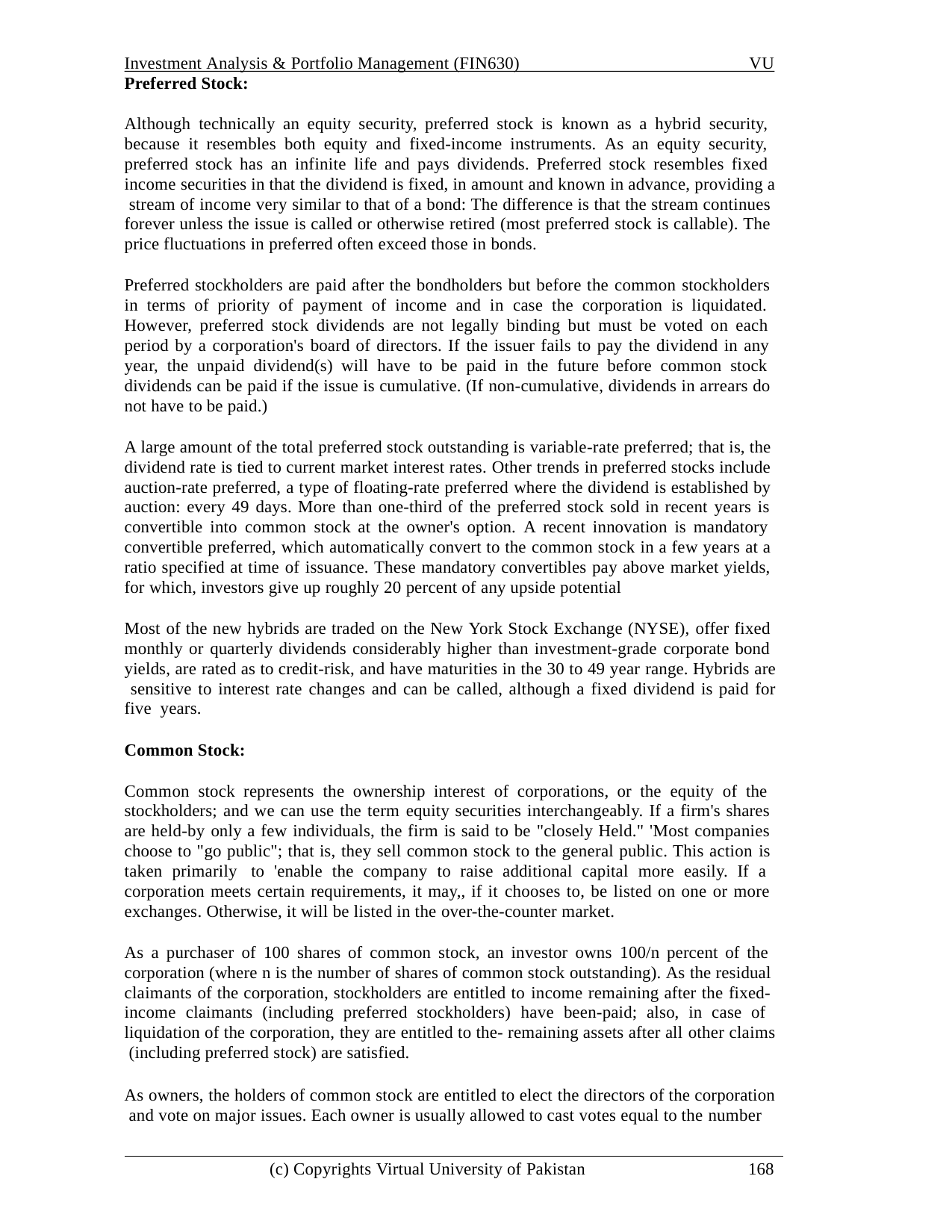

Investment Analysis & Portfolio Management (FIN630)
VU
Preferred Stock:

Although technically an equity security, preferred stock is known as a hybrid security,  because it resembles both equity and fixed-income instruments. As an equity security,  preferred stock has an infinite life and pays dividends. Preferred stock resembles fixed  income securities in that the dividend is fixed, in amount and known in advance, providing a  stream of income very similar to that of a bond: The difference is that the stream continues  forever unless the issue is called or otherwise retired (most preferred stock is callable). The  price fluctuations in preferred often exceed those in bonds.

Preferred stockholders are paid after the bondholders but before the common stockholders  in terms of priority of payment of income and in case the corporation is liquidated.  However, preferred stock dividends are not legally binding but must be voted on each  period by a corporation's board of directors. If the issuer fails to pay the dividend in any  year, the unpaid dividend(s) will have to be paid in the future before common stock  dividends can be paid if the issue is cumulative. (If non-cumulative, dividends in arrears do  not have to be paid.)

A large amount of the total preferred stock outstanding is variable-rate preferred; that is, the  dividend rate is tied to current market interest rates. Other trends in preferred stocks include  auction-rate preferred, a type of floating-rate preferred where the dividend is established by  auction: every 49 days. More than one-third of the preferred stock sold in recent years is  convertible into common stock at the owner's option. A recent innovation is mandatory  convertible preferred, which automatically convert to the common stock in a few years at a  ratio specified at time of issuance. These mandatory convertibles pay above market yields,  for which, investors give up roughly 20 percent of any upside potential

Most of the new hybrids are traded on the New York Stock Exchange (NYSE), offer fixed  monthly or quarterly dividends considerably higher than investment-grade corporate bond  yields, are rated as to credit-risk, and have maturities in the 30 to 49 year range. Hybrids are  sensitive to interest rate changes and can be called, although a fixed dividend is paid for five  years.

Common Stock:

Common stock represents the ownership interest of corporations, or the equity of the  stockholders; and we can use the term equity securities interchangeably. If a firm's shares  are held-by only a few individuals, the firm is said to be "closely Held." 'Most companies  choose to "go public"; that is, they sell common stock to the general public. This action is  taken primarily to 'enable the company to raise additional capital more easily. If a  corporation meets certain requirements, it may,, if it chooses to, be listed on one or more  exchanges. Otherwise, it will be listed in the over-the-counter market.

As a purchaser of 100 shares of common stock, an investor owns 100/n percent of the  corporation (where n is the number of shares of common stock outstanding). As the residual  claimants of the corporation, stockholders are entitled to income remaining after the fixed-  income claimants (including preferred stockholders) have been-paid; also, in case of  liquidation of the corporation, they are entitled to the- remaining assets after all other claims  (including preferred stock) are satisfied.

As owners, the holders of common stock are entitled to elect the directors of the corporation  and vote on major issues. Each owner is usually allowed to cast votes equal to the number

(c) Copyrights Virtual University of Pakistan
168